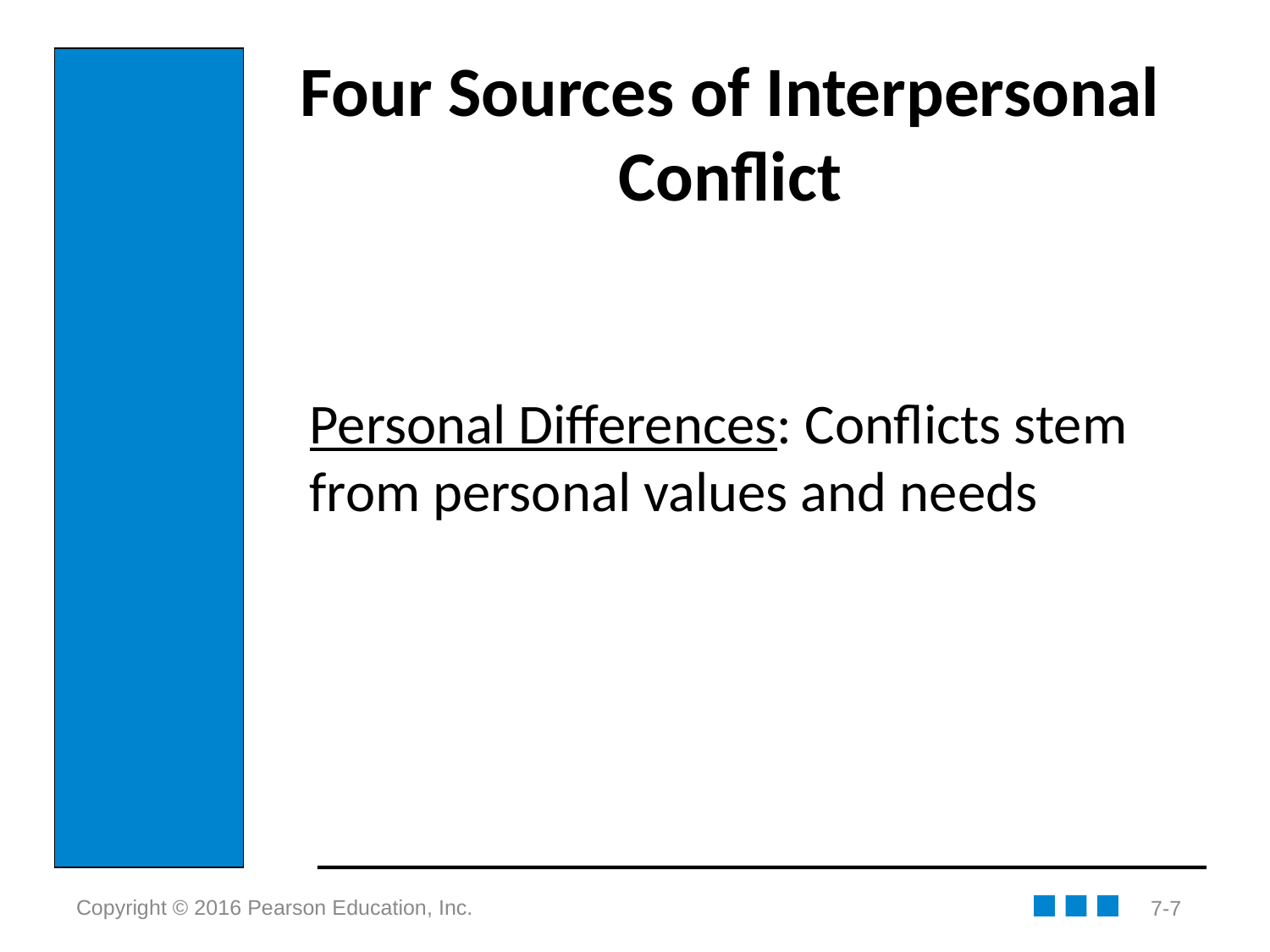

# Four Sources of Interpersonal Conflict

Personal Differences: Conflicts stem from personal values and needs

7-7
Copyright © 2016 Pearson Education, Inc.